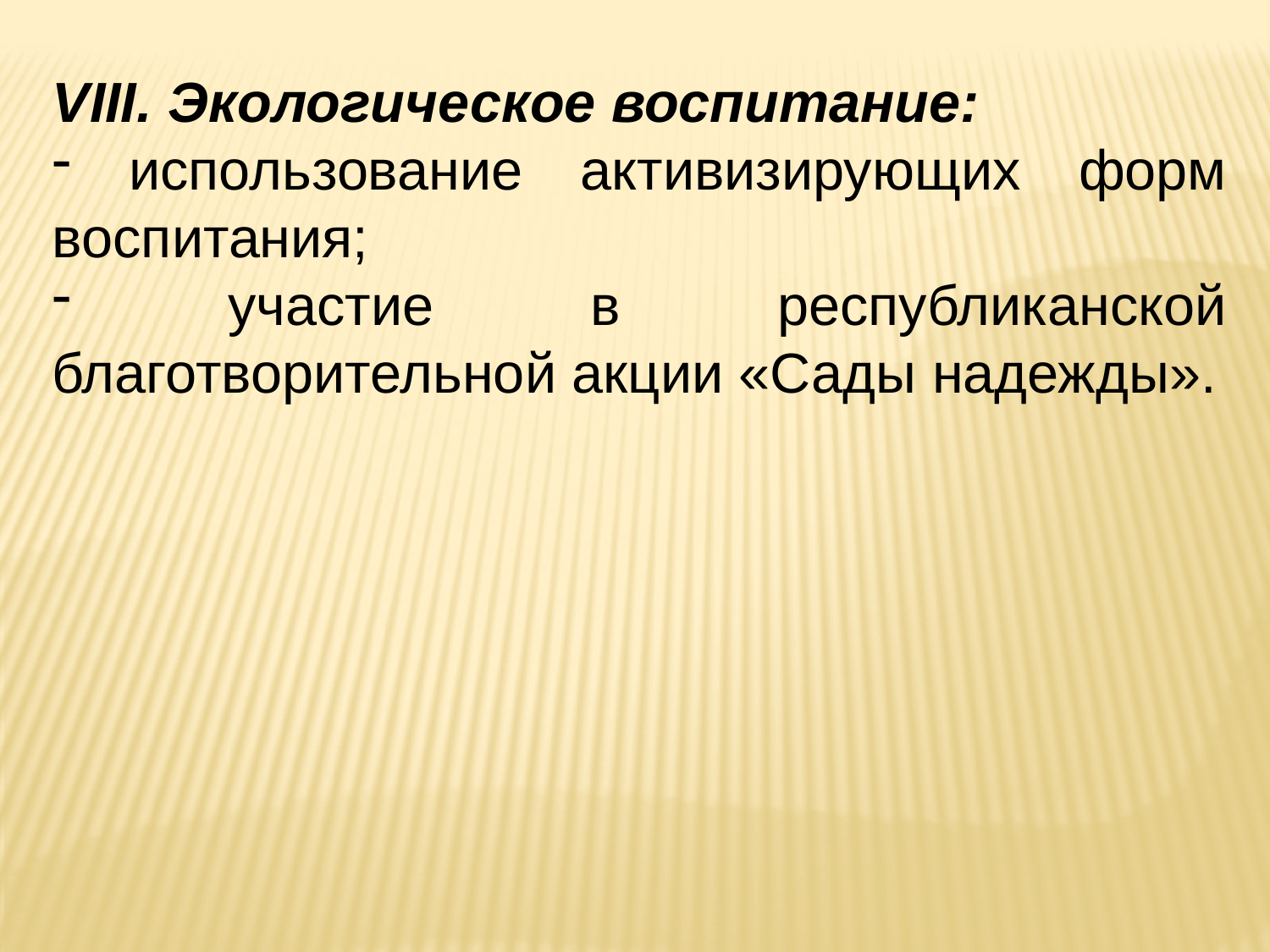

VIII. Экологическое воспитание:
 использование активизирующих форм воспитания;
 участие в республиканской благотворительной акции «Сады надежды».